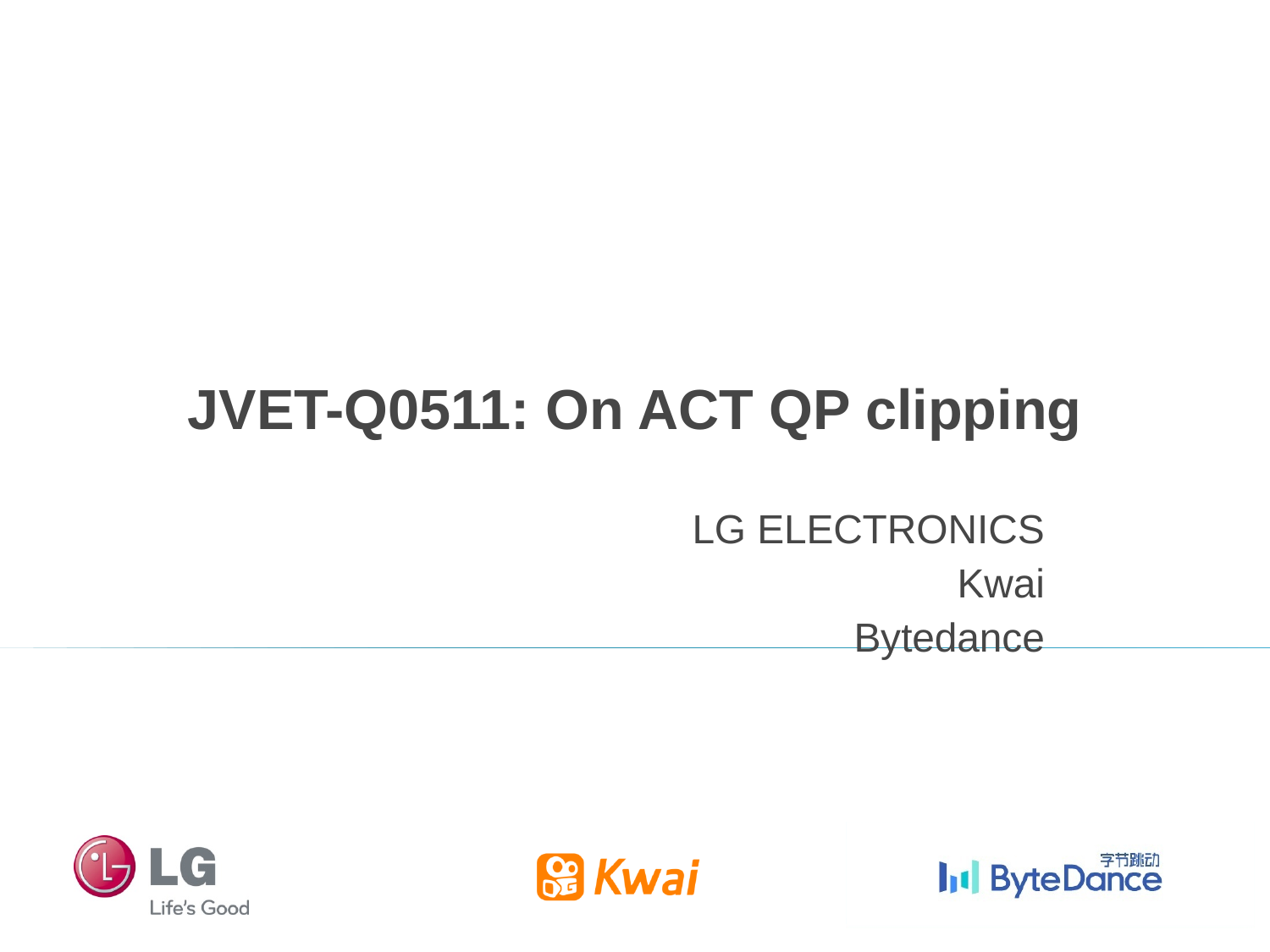

# JVET-Q0511: On ACT QP clipping
LG ELECTRONICS
Kwai
Bytedance